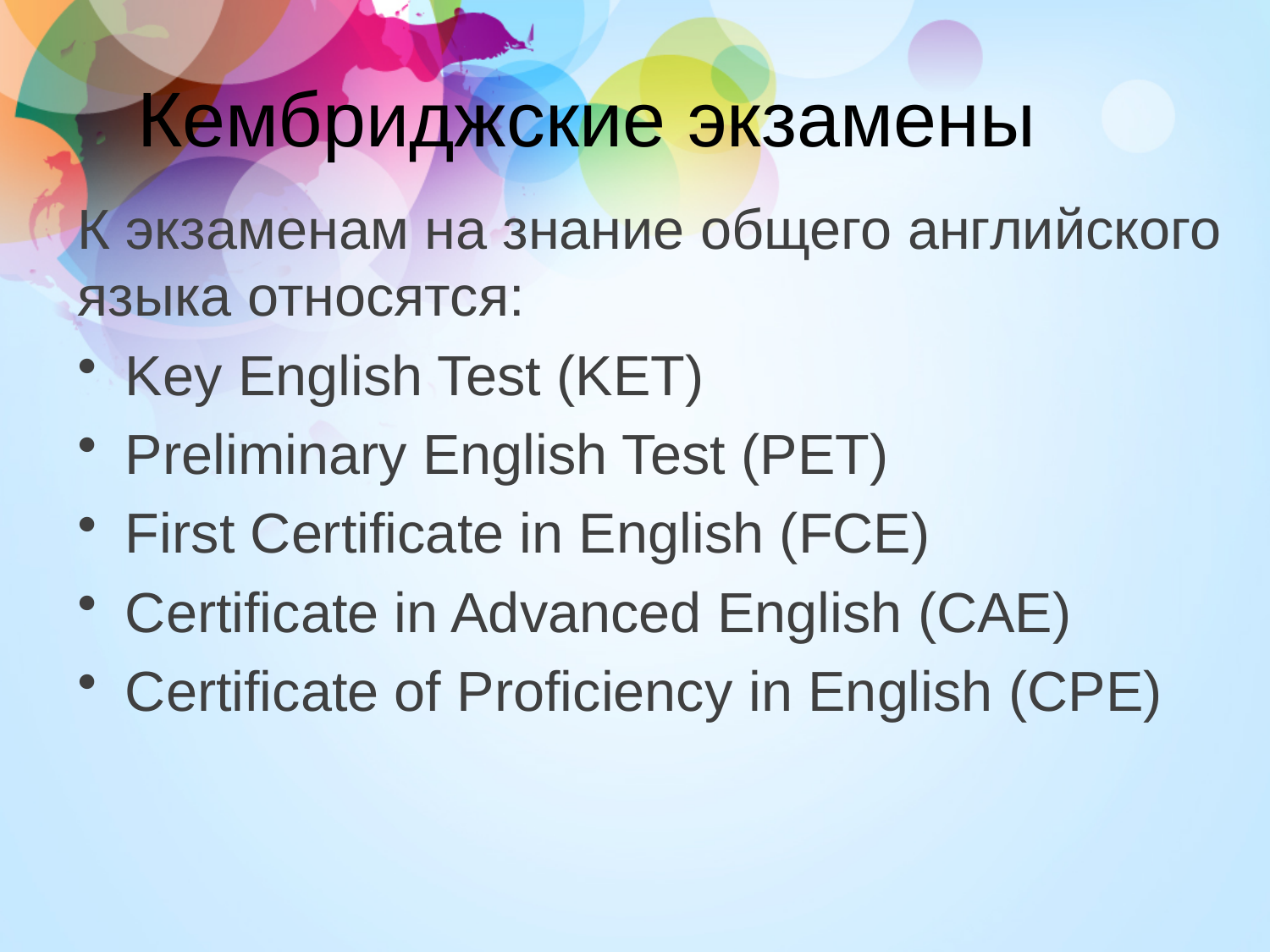

# Кембриджские экзамены
К экзаменам на знание общего английского языка относятся:
Key English Test (KET)
Preliminary English Test (PET)
First Certificate in English (FCE)
Certificate in Advanced English (CAE)
Certificate of Proficiency in English (CPE)